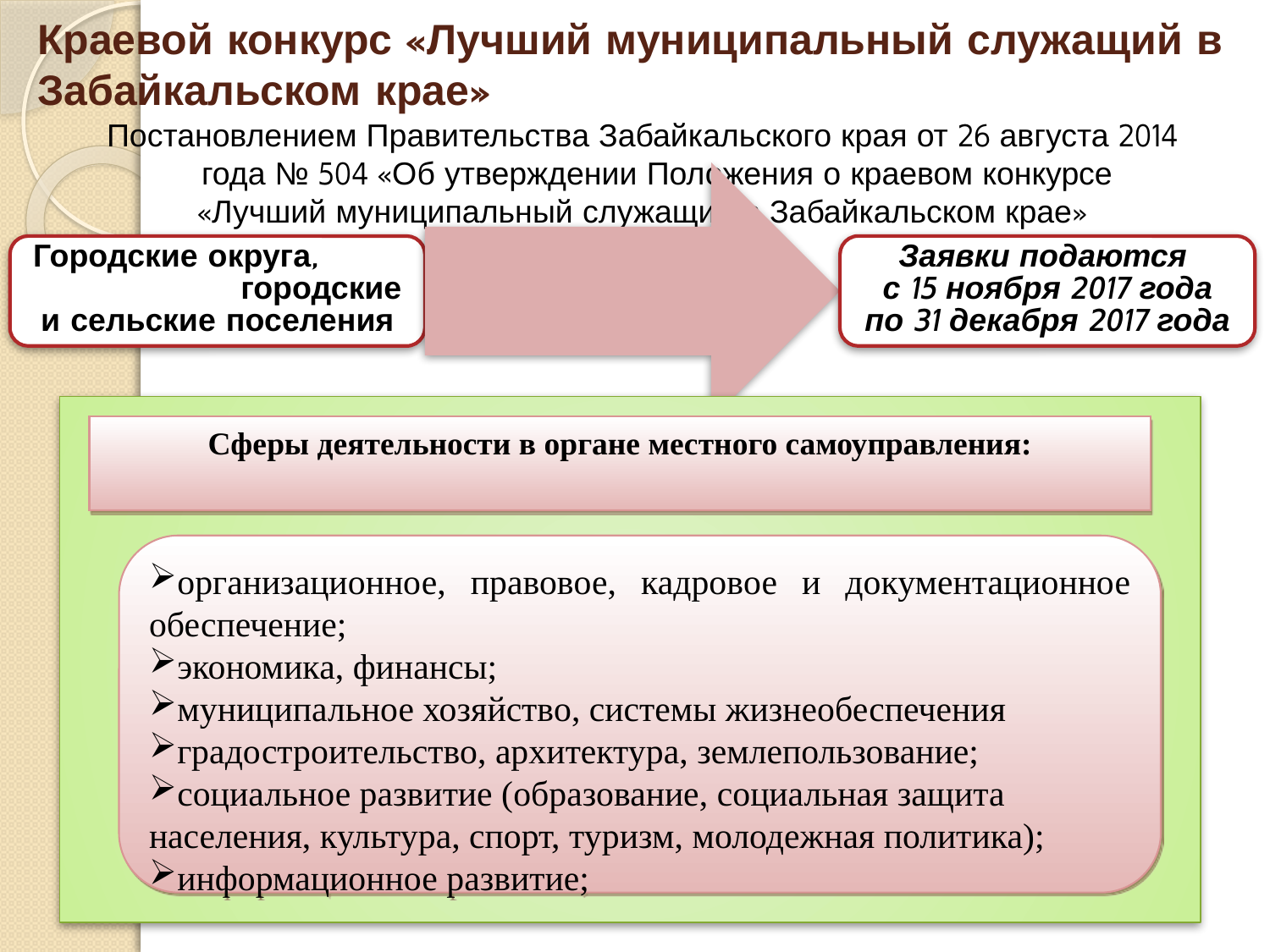

# Краевой конкурс «Лучший муниципальный служащий в Забайкальском крае»
Постановлением Правительства Забайкальского края от 26 августа 2014 года № 504 «Об утверждении Положения о краевом конкурсе
«Лучший муниципальный служащий в Забайкальском крае»
»
Заявки подаются

Сферы деятельности в органе местного самоуправления:
организационное, правовое, кадровое и документационное обеспечение;
экономика, финансы;
муниципальное хозяйство, системы жизнеобеспечения
градостроительство, архитектура, землепользование;
социальное развитие (образование, социальная защита населения, культура, спорт, туризм, молодежная политика);
информационное развитие;